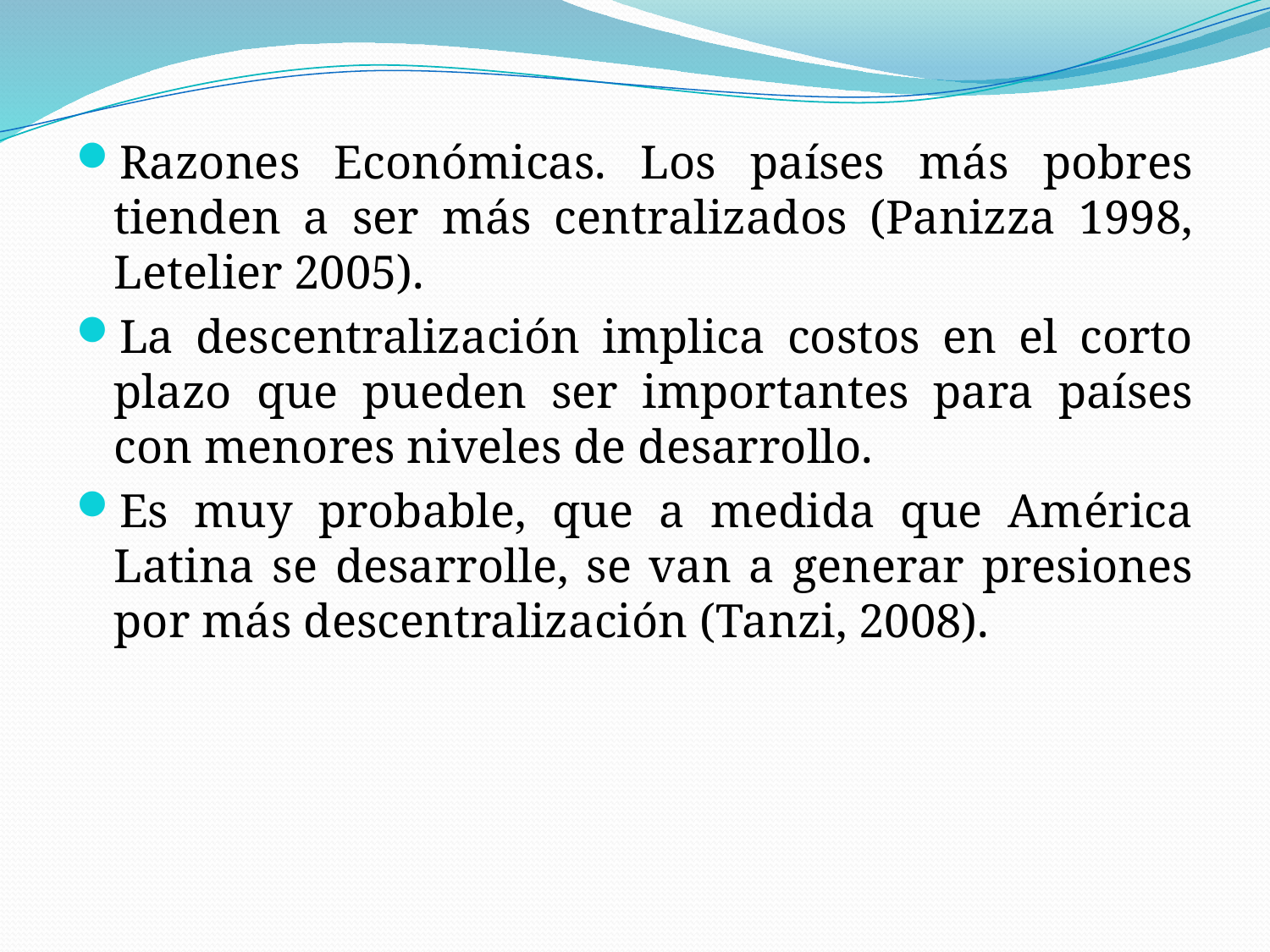

Razones Económicas. Los países más pobres tienden a ser más centralizados (Panizza 1998, Letelier 2005).
La descentralización implica costos en el corto plazo que pueden ser importantes para países con menores niveles de desarrollo.
Es muy probable, que a medida que América Latina se desarrolle, se van a generar presiones por más descentralización (Tanzi, 2008).